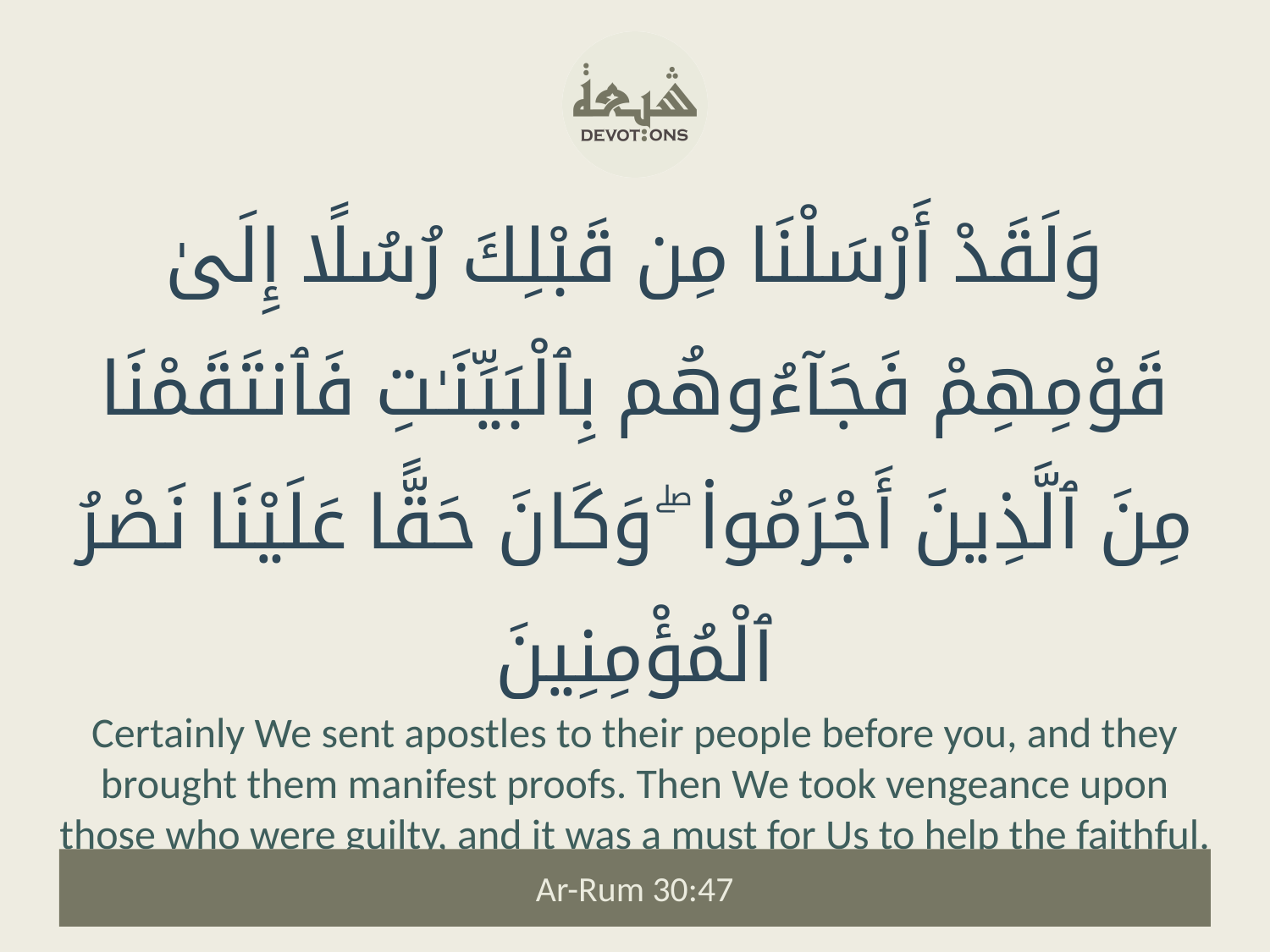

وَلَقَدْ أَرْسَلْنَا مِن قَبْلِكَ رُسُلًا إِلَىٰ قَوْمِهِمْ فَجَآءُوهُم بِٱلْبَيِّنَـٰتِ فَٱنتَقَمْنَا مِنَ ٱلَّذِينَ أَجْرَمُوا۟ ۖ وَكَانَ حَقًّا عَلَيْنَا نَصْرُ ٱلْمُؤْمِنِينَ
Certainly We sent apostles to their people before you, and they brought them manifest proofs. Then We took vengeance upon those who were guilty, and it was a must for Us to help the faithful.
Ar-Rum 30:47